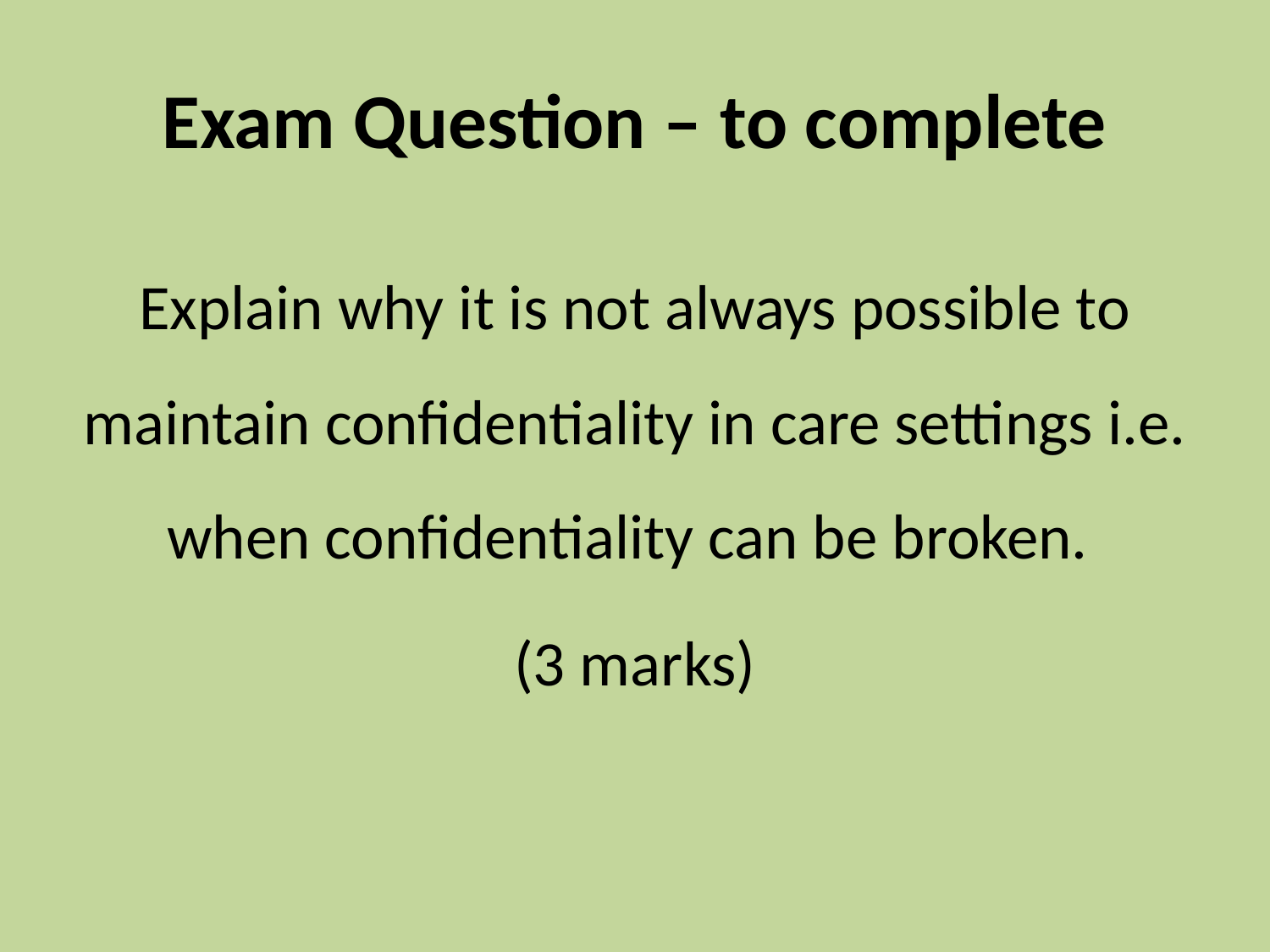

# Exam Question – to complete
Explain why it is not always possible to maintain confidentiality in care settings i.e. when confidentiality can be broken.
(3 marks)